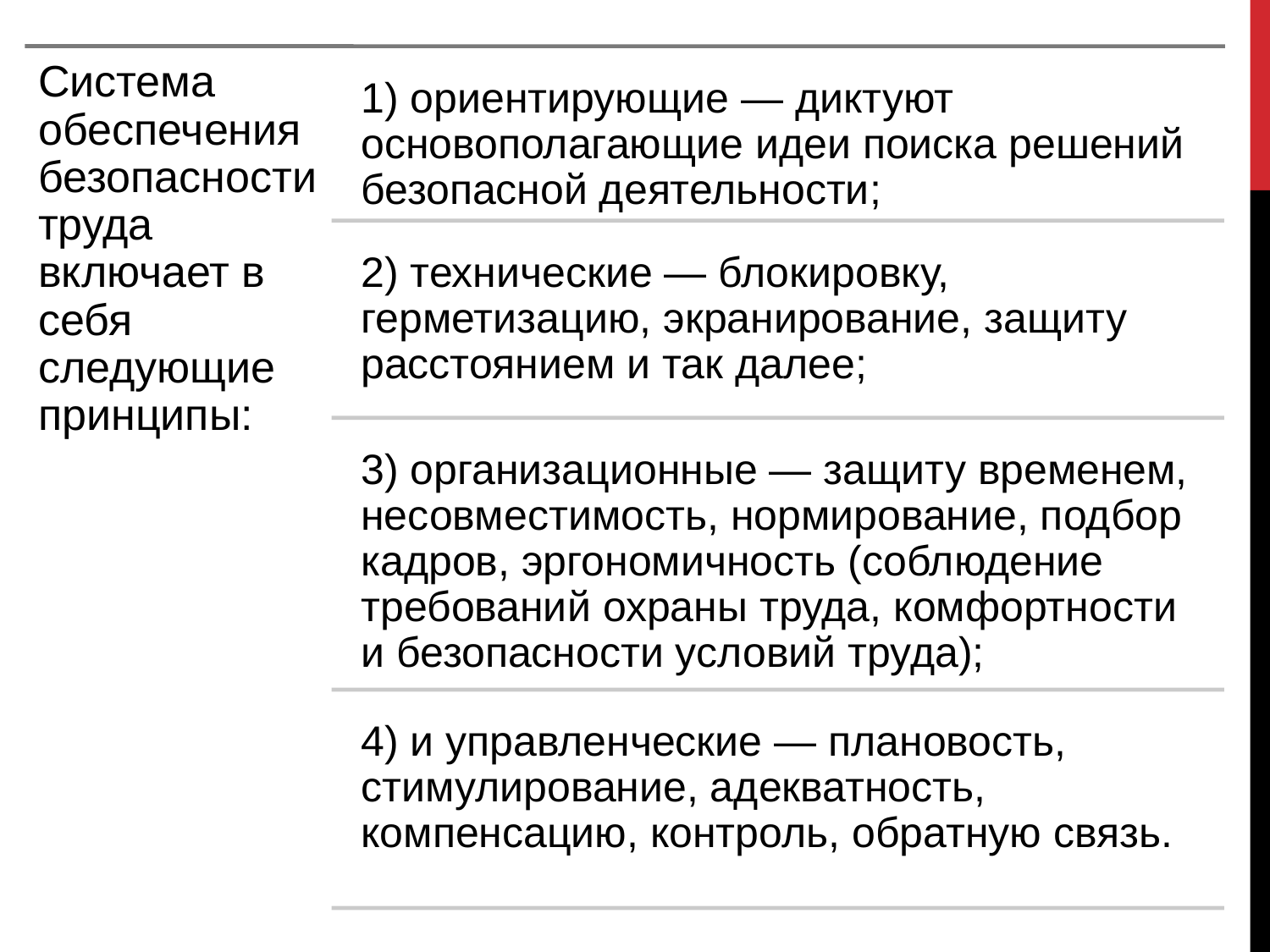

Система обеспечения безопасности труда включает в себя следующие принципы:
1) ориентирующие — диктуют основополагающие идеи поиска решений безопасной деятельности;
2) технические — блокировку, герметизацию, экранирование, защиту расстоянием и так далее;
3) организационные — защиту временем, несовместимость, нормирование, подбор кадров, эргономичность (соблюдение требований охраны труда, комфортности и безопасности условий труда);
4) и управленческие — плановость, стимулирование, адекватность, компенсацию, контроль, обратную связь.